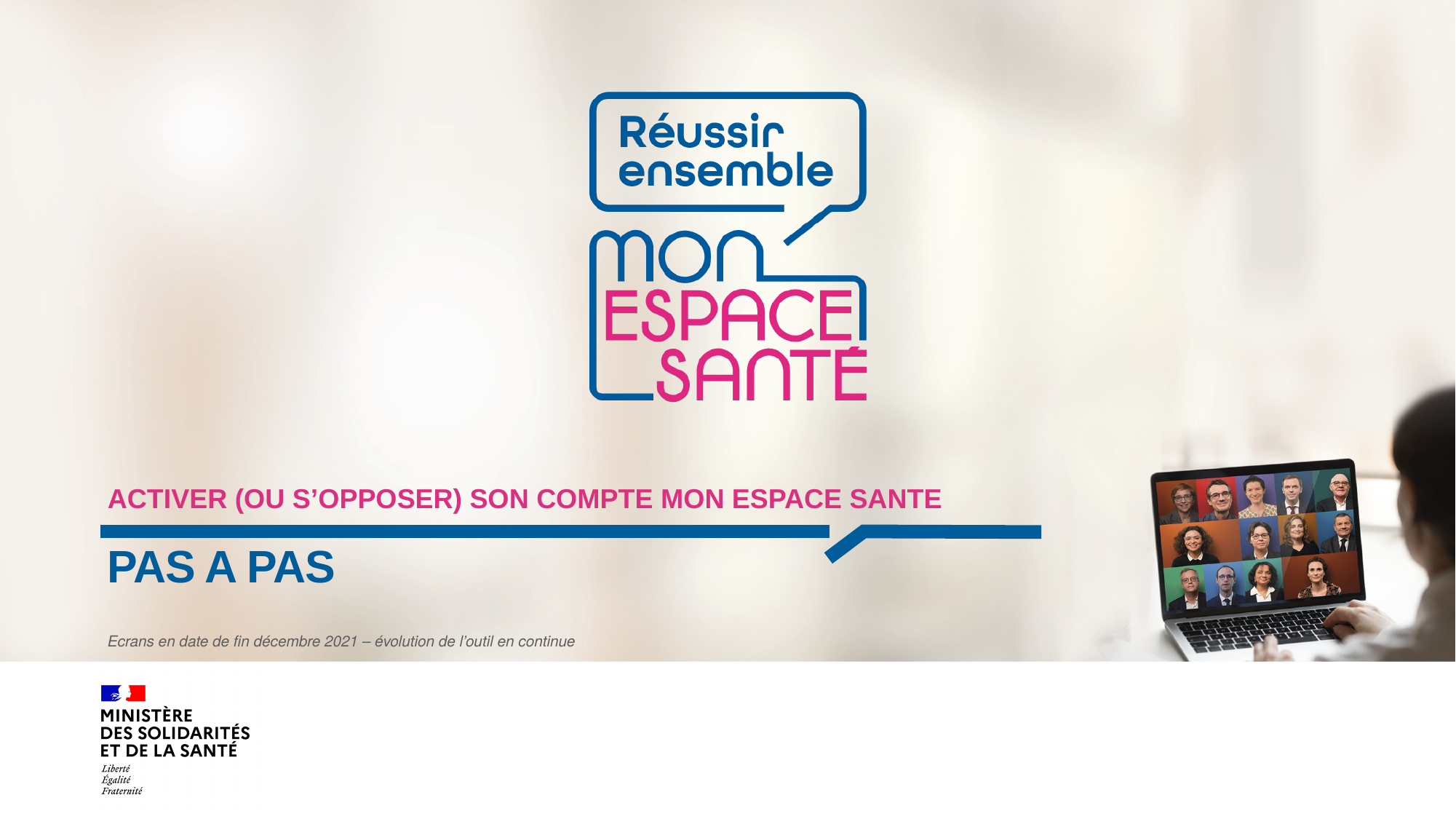

ACTIVER (OU S’OPPOSER) SON COMPTE MON ESPACE SANTE
# PAS A PAS
Ecrans en date de fin décembre 2021 – évolution de l’outil en continue